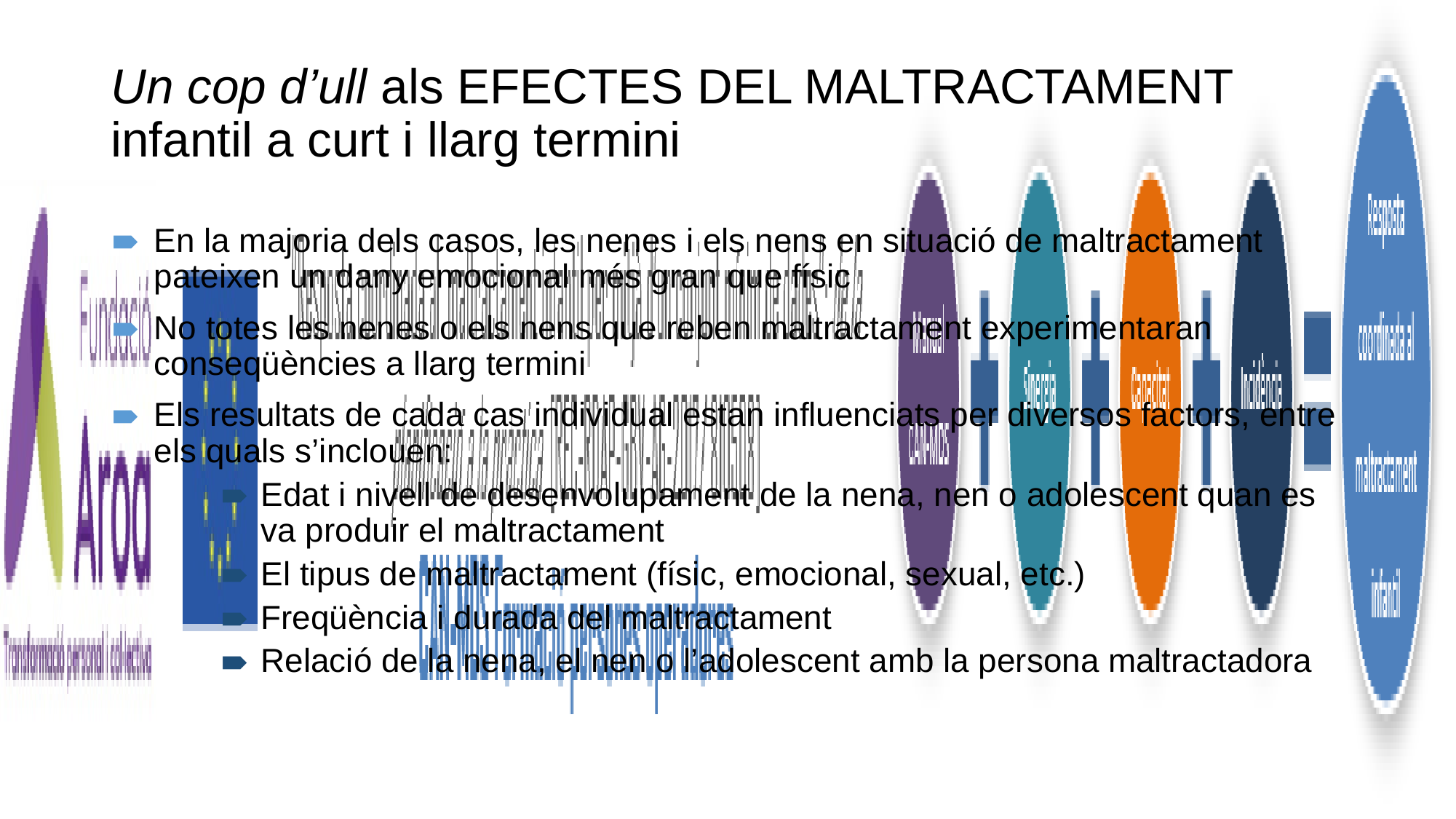

# Un cop d’ull als EFECTES DEL MALTRACTAMENT infantil a curt i llarg termini
En la majoria dels casos, les nenes i els nens en situació de maltractament pateixen un dany emocional més gran que físic
No totes les nenes o els nens que reben maltractament experimentaran conseqüències a llarg termini
Els resultats de cada cas individual estan influenciats per diversos factors, entre els quals s’inclouen:
Edat i nivell de desenvolupament de la nena, nen o adolescent quan es va produir el maltractament
El tipus de maltractament (físic, emocional, sexual, etc.)
Freqüència i durada del maltractament
Relació de la nena, el nen o l’adolescent amb la persona maltractadora